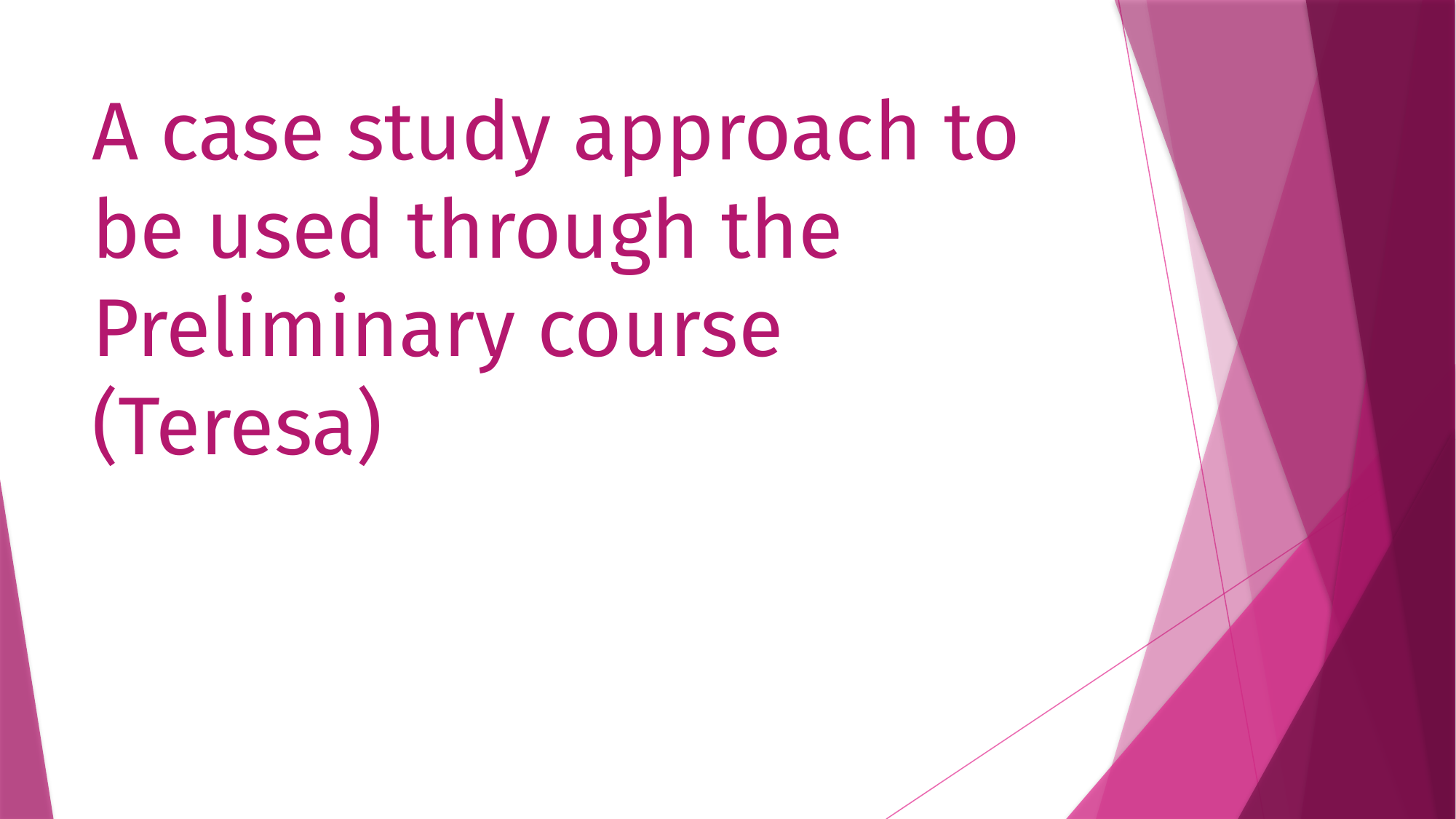

# A case study approach to be used through the Preliminary course (Teresa)